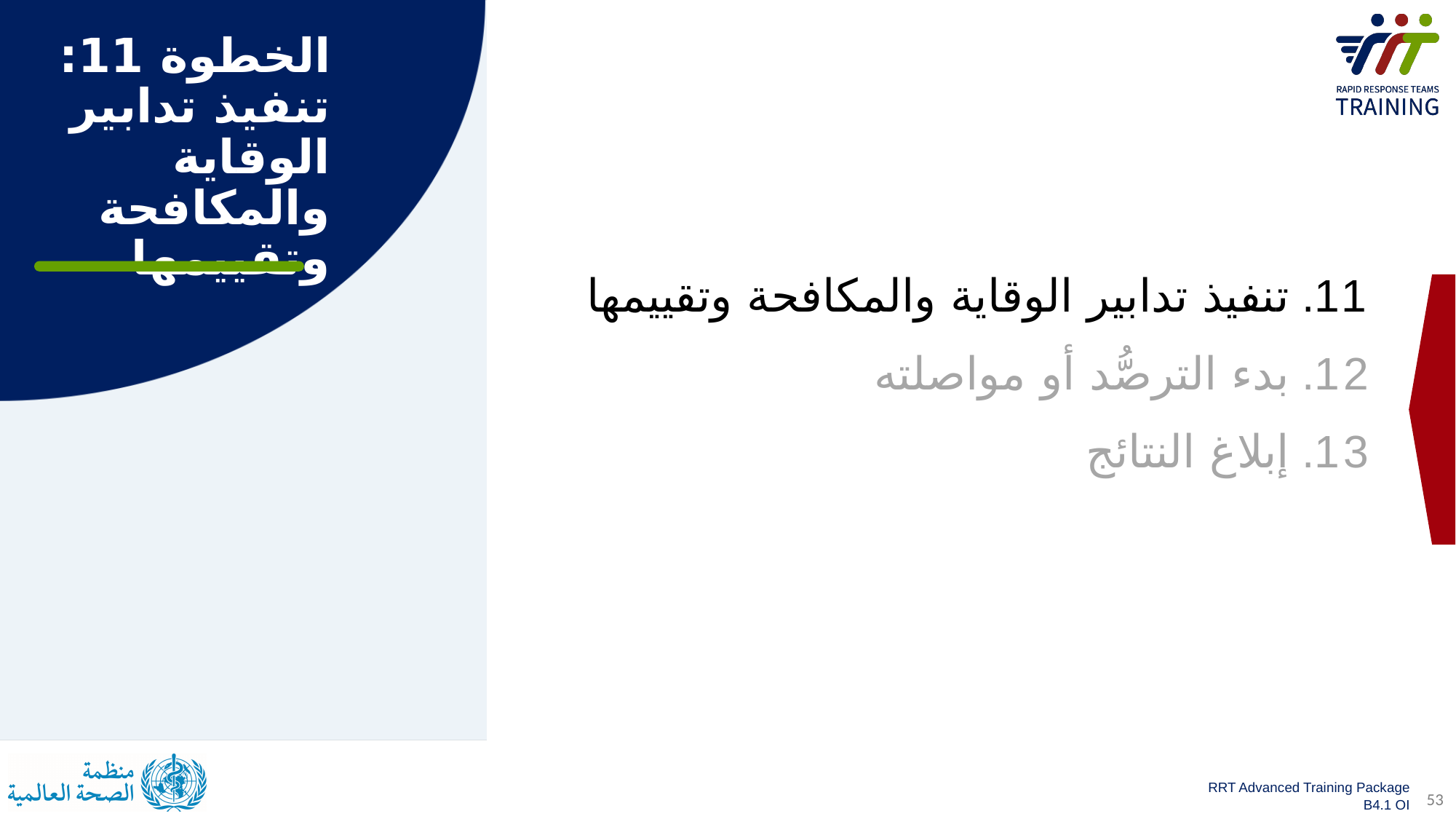

# الخطوة 11: تنفيذ تدابير الوقاية والمكافحة وتقييمها
تنفيذ تدابير الوقاية والمكافحة وتقييمها
بدء الترصُّد أو مواصلته
إبلاغ النتائج